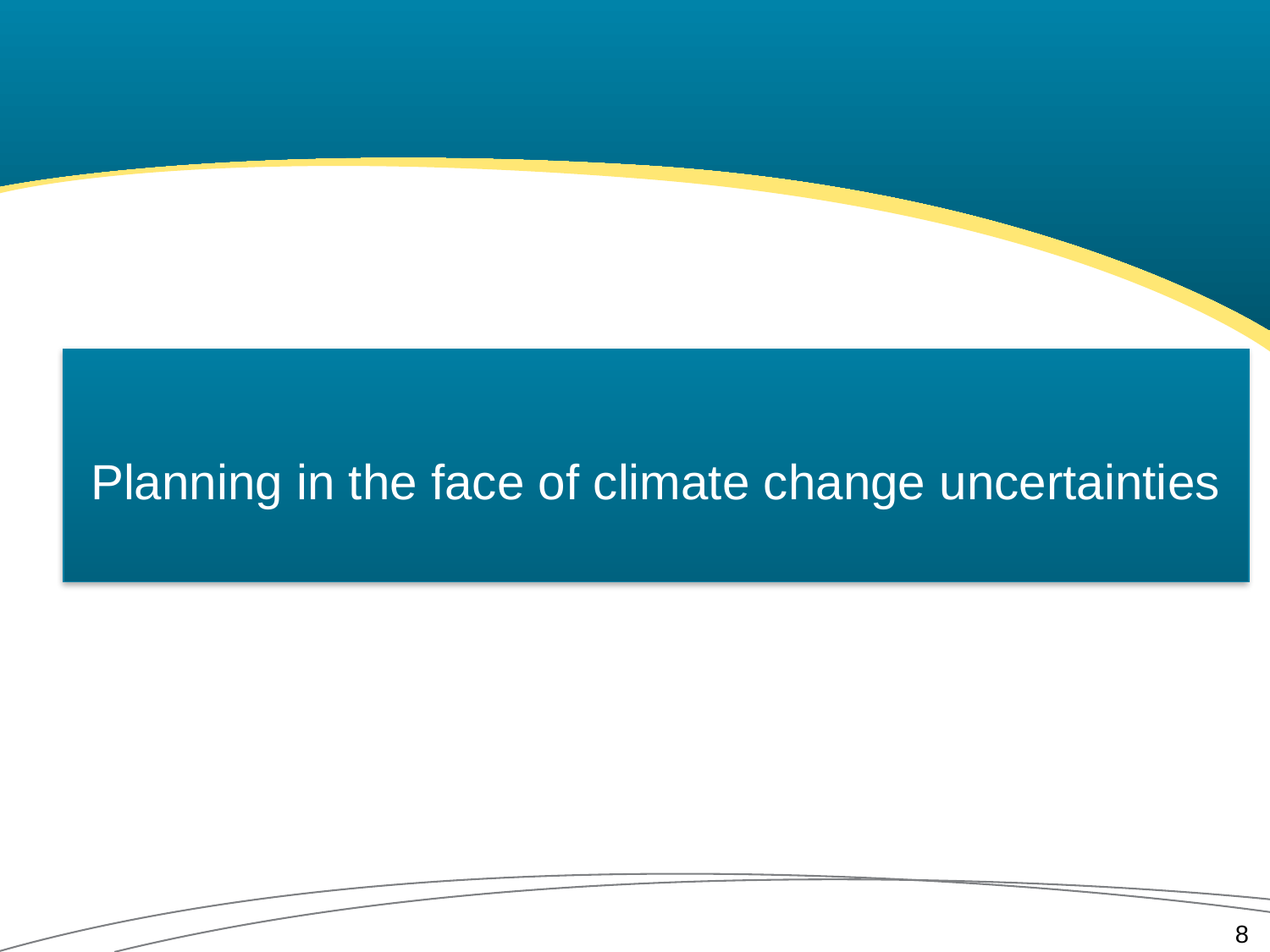

Planning in the face of climate change uncertainties
8